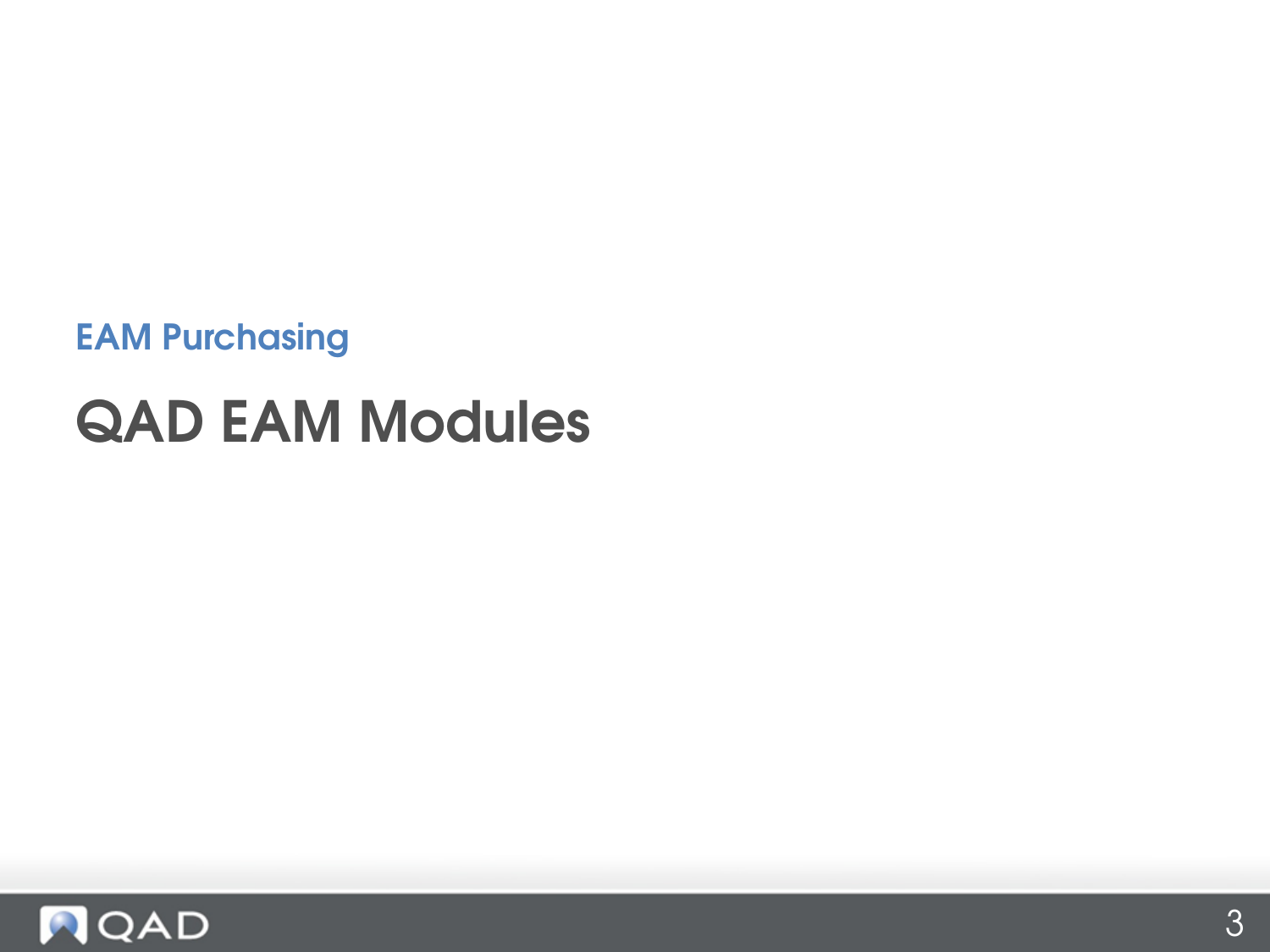

EAM Purchasing
# QAD EAM Modules

3